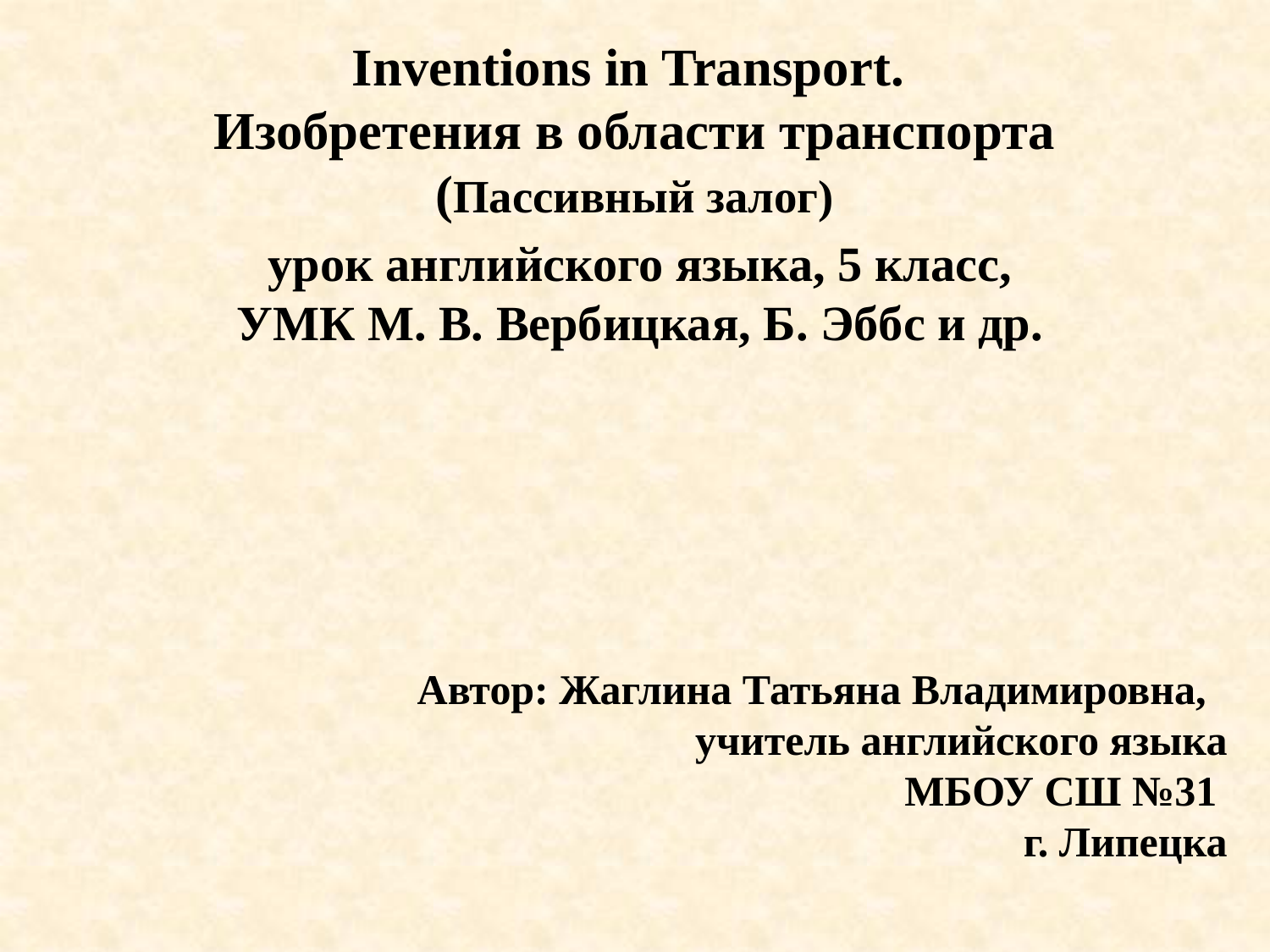

# Inventions in Transport. Изобретения в области транспорта (Пассивный залог)
урок английского языка, 5 класс,
УМК М. В. Вербицкая, Б. Эббс и др.
Автор: Жаглина Татьяна Владимировна,    учитель английского языка
МБОУ СШ №31
г. Липецка